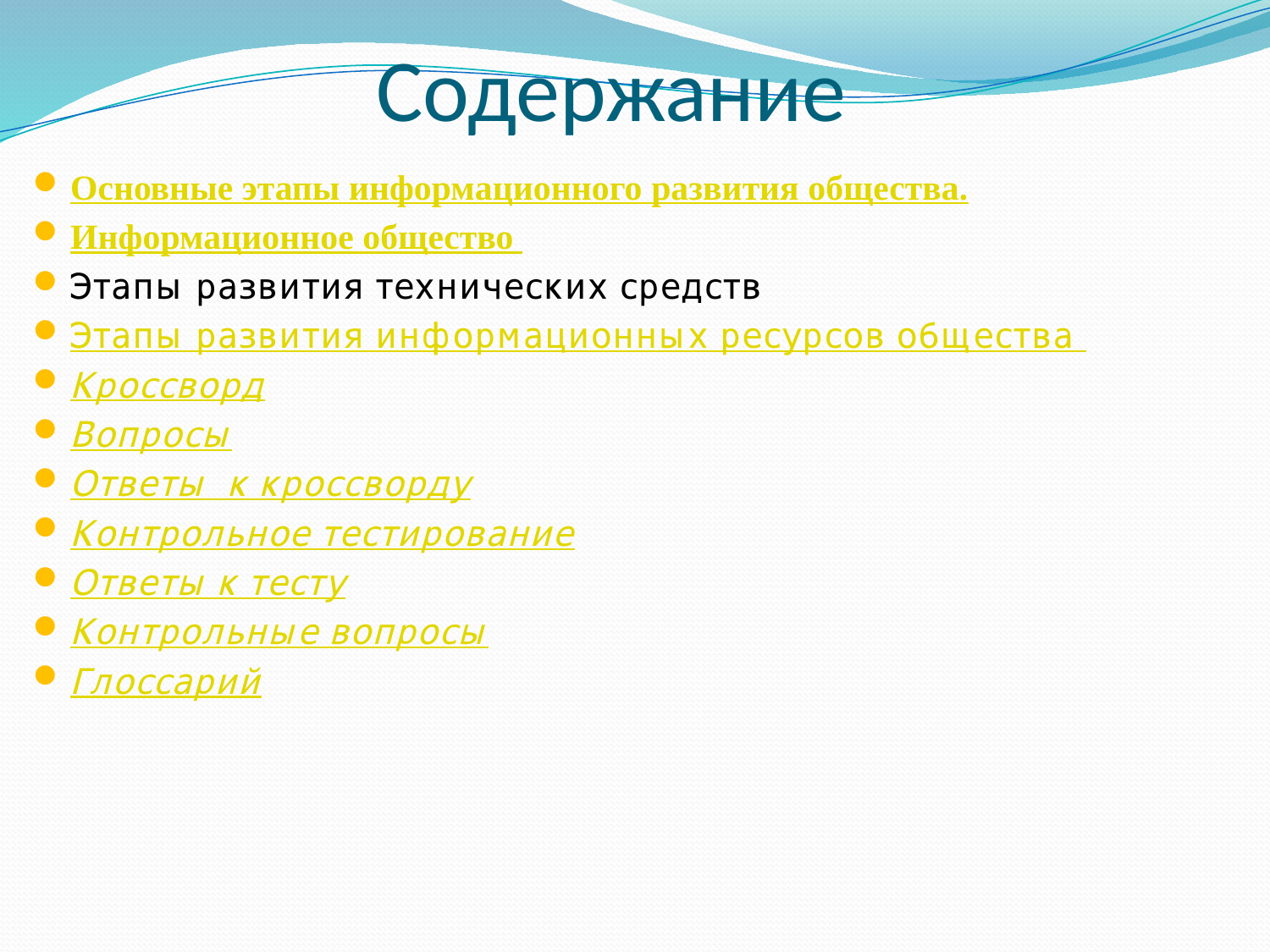

# Содержание
Основные этапы информационного развития общества.
Информационное общество
Этапы развития технических средств
Этапы развития информационных ресурсов общества
Кроссворд
Вопросы
Ответы  к кроссворду
Контрольное тестирование
Ответы к тесту
Контрольные вопросы
Глоссарий